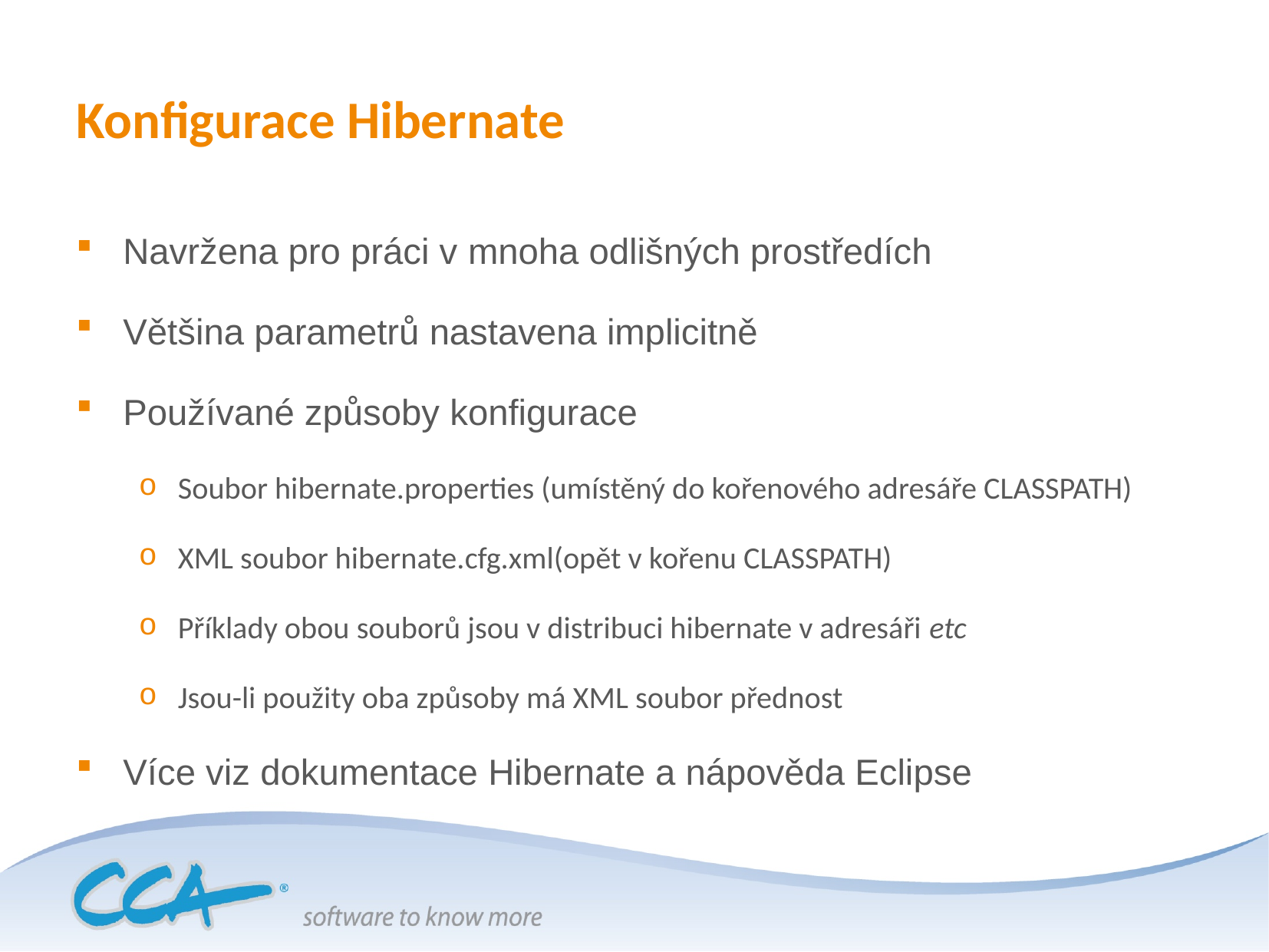

# Konfigurace Hibernate
Navržena pro práci v mnoha odlišných prostředích
Většina parametrů nastavena implicitně
Používané způsoby konfigurace
Soubor hibernate.properties (umístěný do kořenového adresáře CLASSPATH)
XML soubor hibernate.cfg.xml(opět v kořenu CLASSPATH)
Příklady obou souborů jsou v distribuci hibernate v adresáři etc
Jsou-li použity oba způsoby má XML soubor přednost
Více viz dokumentace Hibernate a nápověda Eclipse